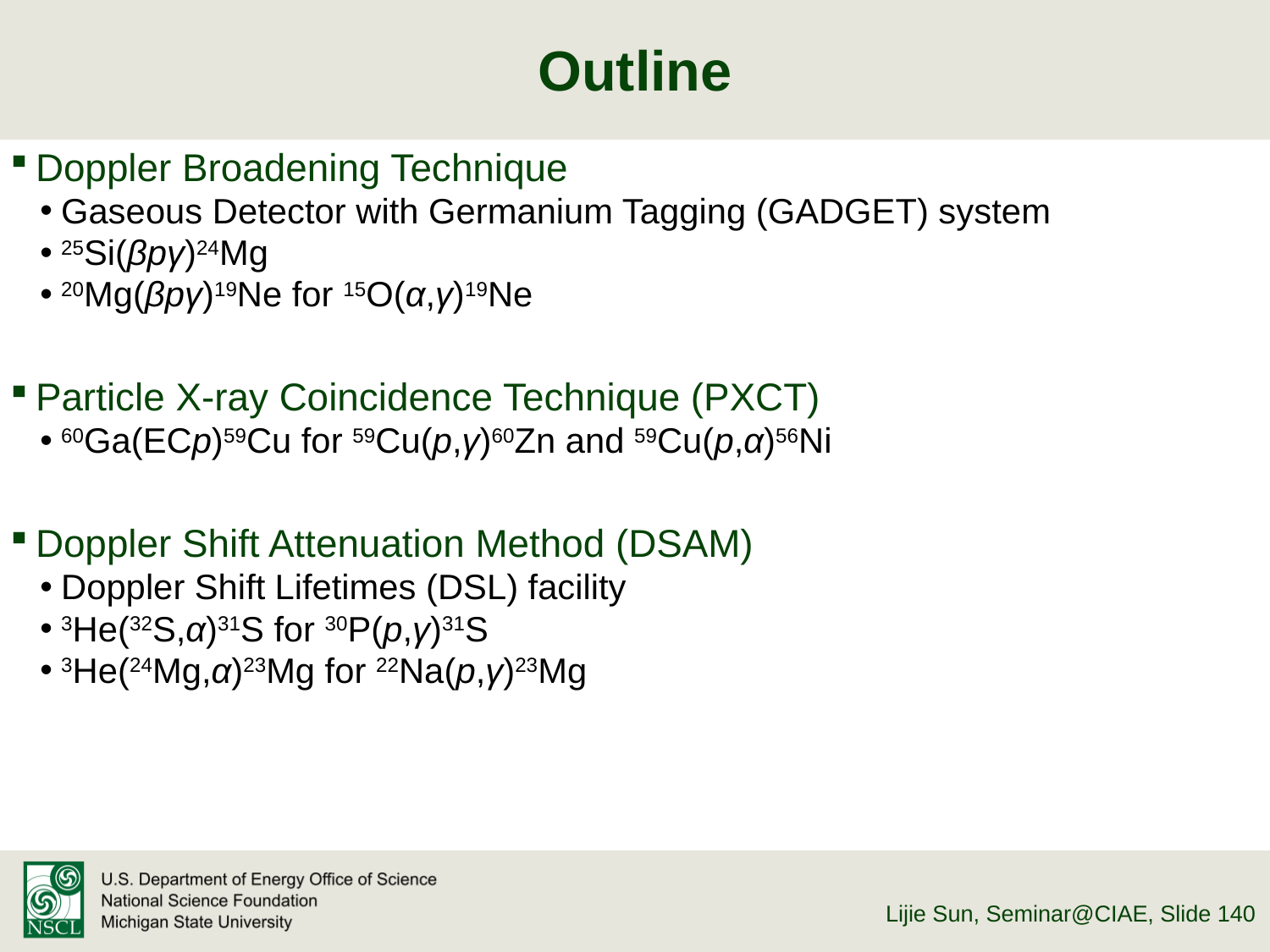

# Outline
Doppler Broadening Technique
Gaseous Detector with Germanium Tagging (GADGET) system
25Si(βpγ)24Mg
20Mg(βpγ)19Ne for 15O(α,γ)19Ne

Particle X-ray Coincidence Technique (PXCT)
60Ga(ECp)59Cu for 59Cu(p,γ)60Zn and 59Cu(p,α)56Ni

Doppler Shift Attenuation Method (DSAM)
Doppler Shift Lifetimes (DSL) facility
3He(32S,α)31S for 30P(p,γ)31S
3He(24Mg,α)23Mg for 22Na(p,γ)23Mg
Lijie Sun, Seminar@CIAE
, Slide 140